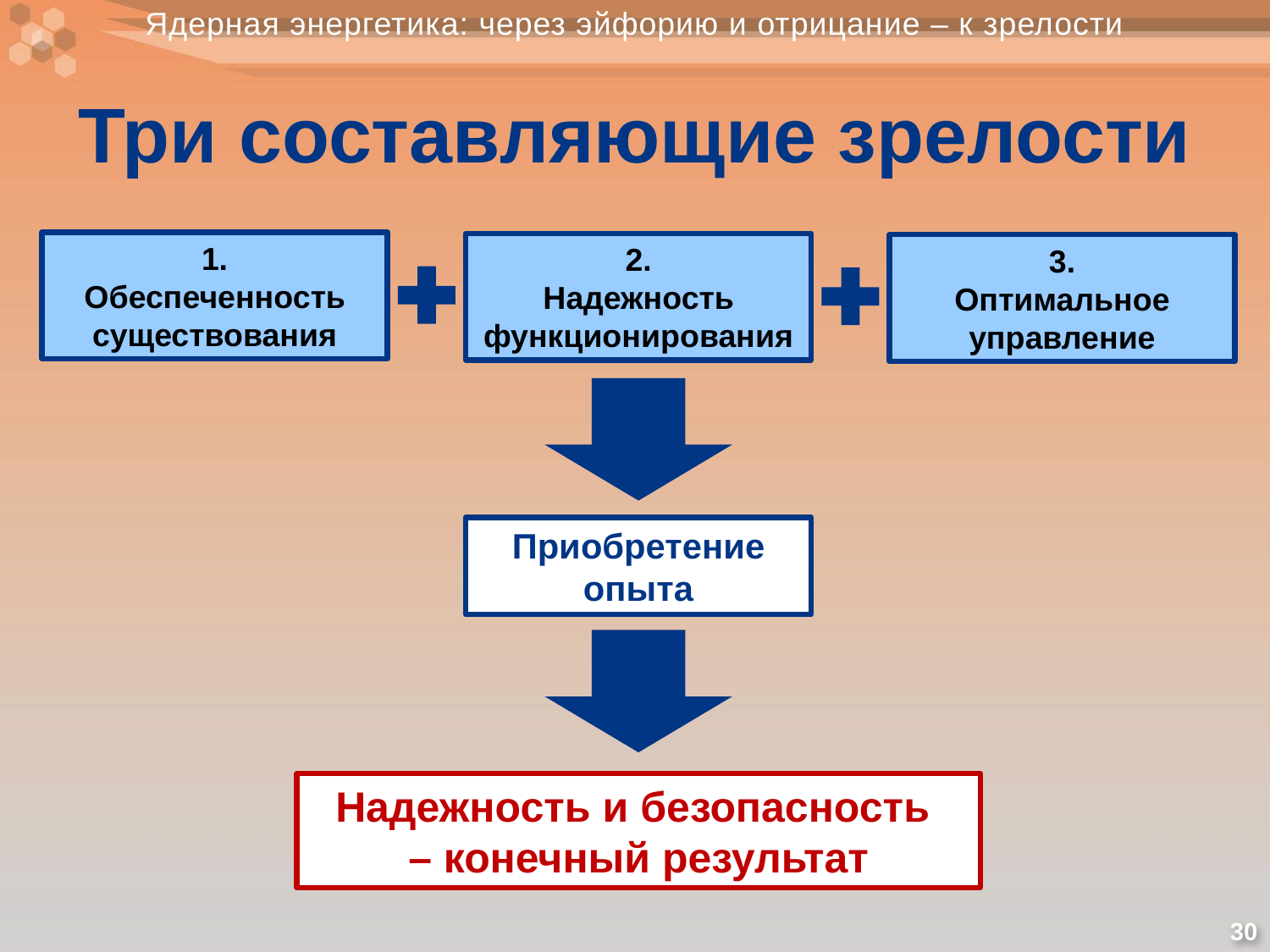

# Три составляющие зрелости
1.
Обеспеченность существования
2.
Надежность функционирования
3.
Оптимальное управление

Приобретение опыта

Надежность и безопасность
– конечный результат